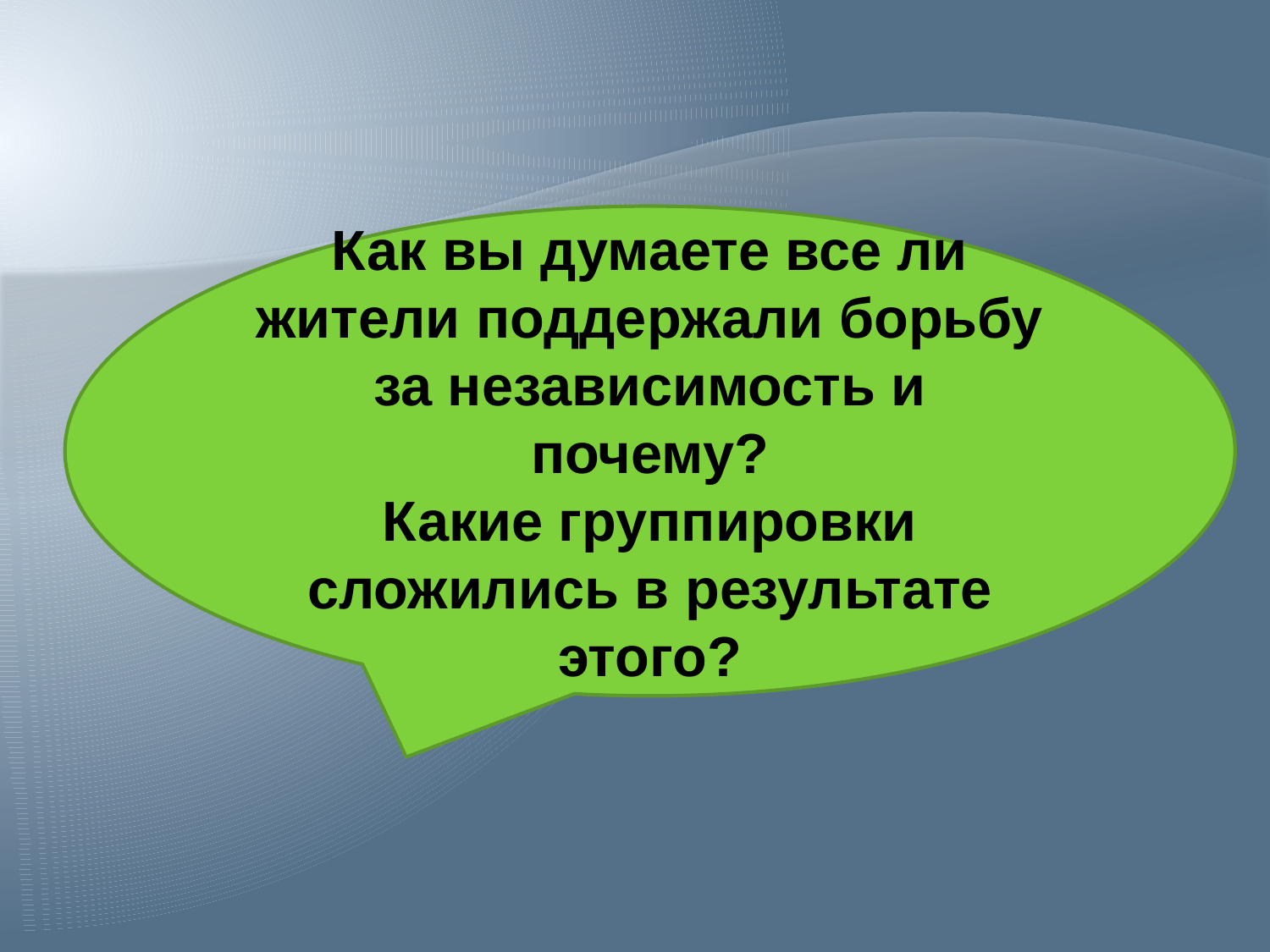

Как вы думаете все ли жители поддержали борьбу за независимость и почему?
Какие группировки сложились в результате этого?